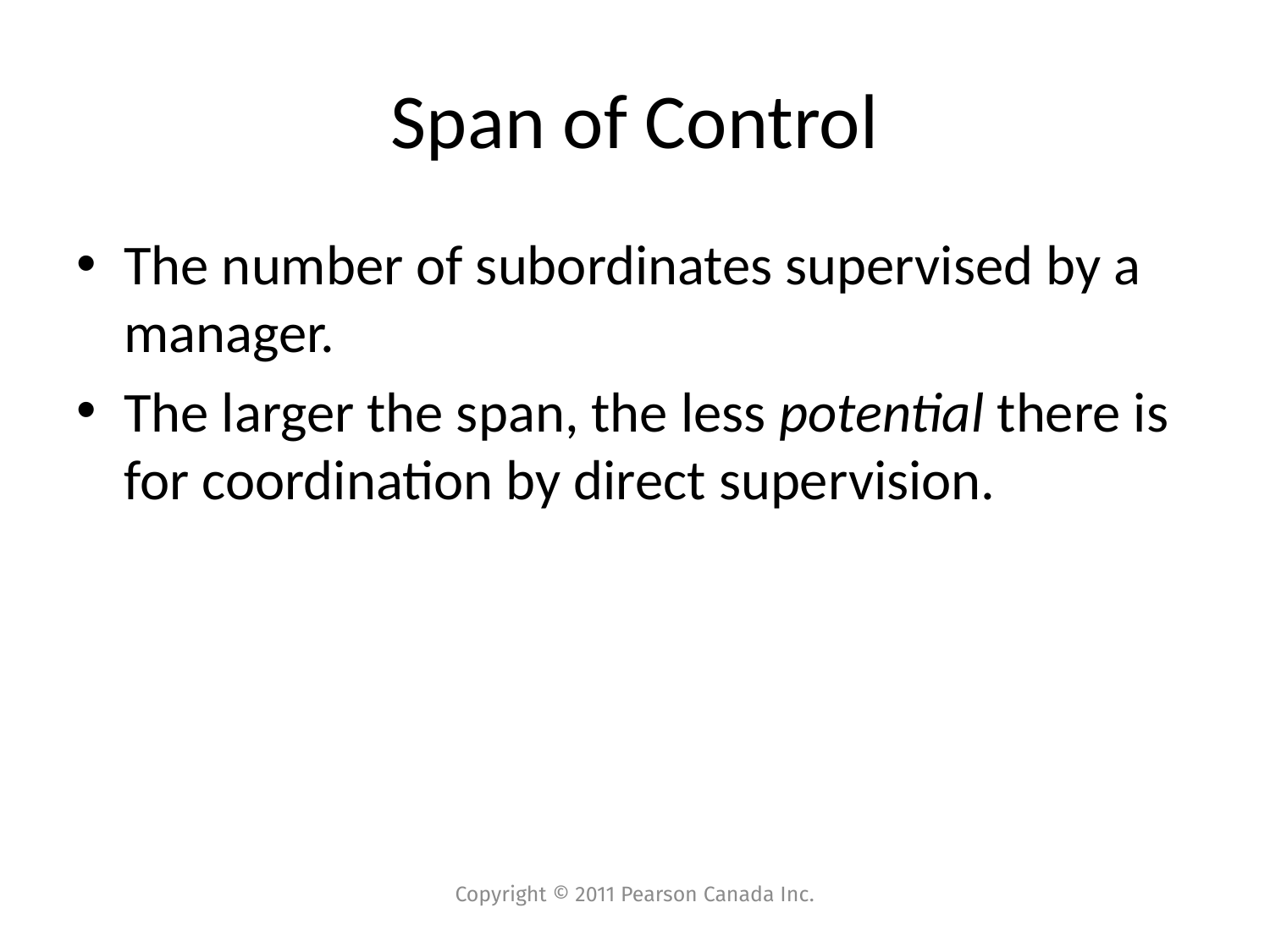

# Span of Control
The number of subordinates supervised by a manager.
The larger the span, the less potential there is for coordination by direct supervision.
Copyright © 2011 Pearson Canada Inc.